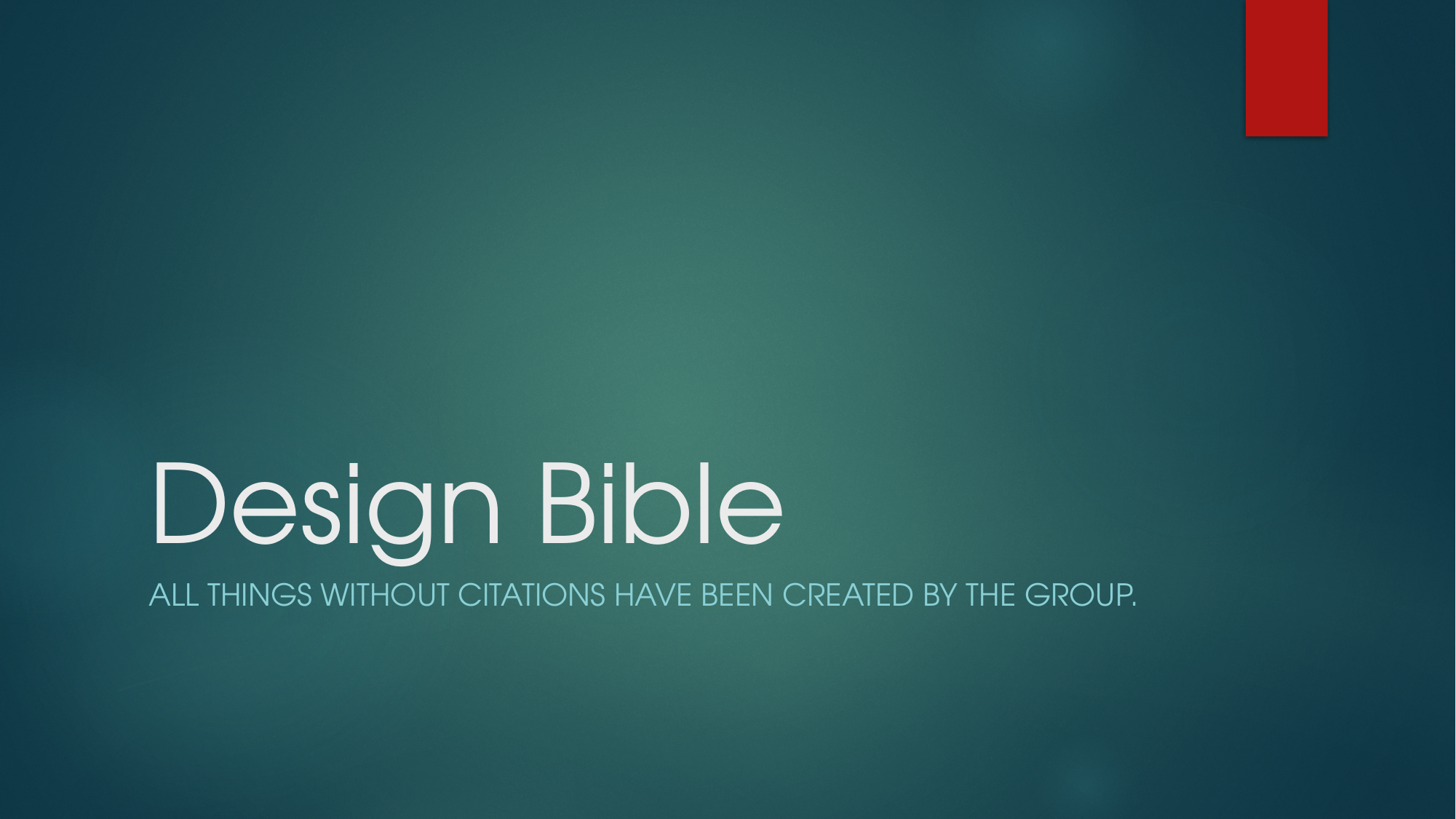

# Design Bible
All things without citations have been created by the group.